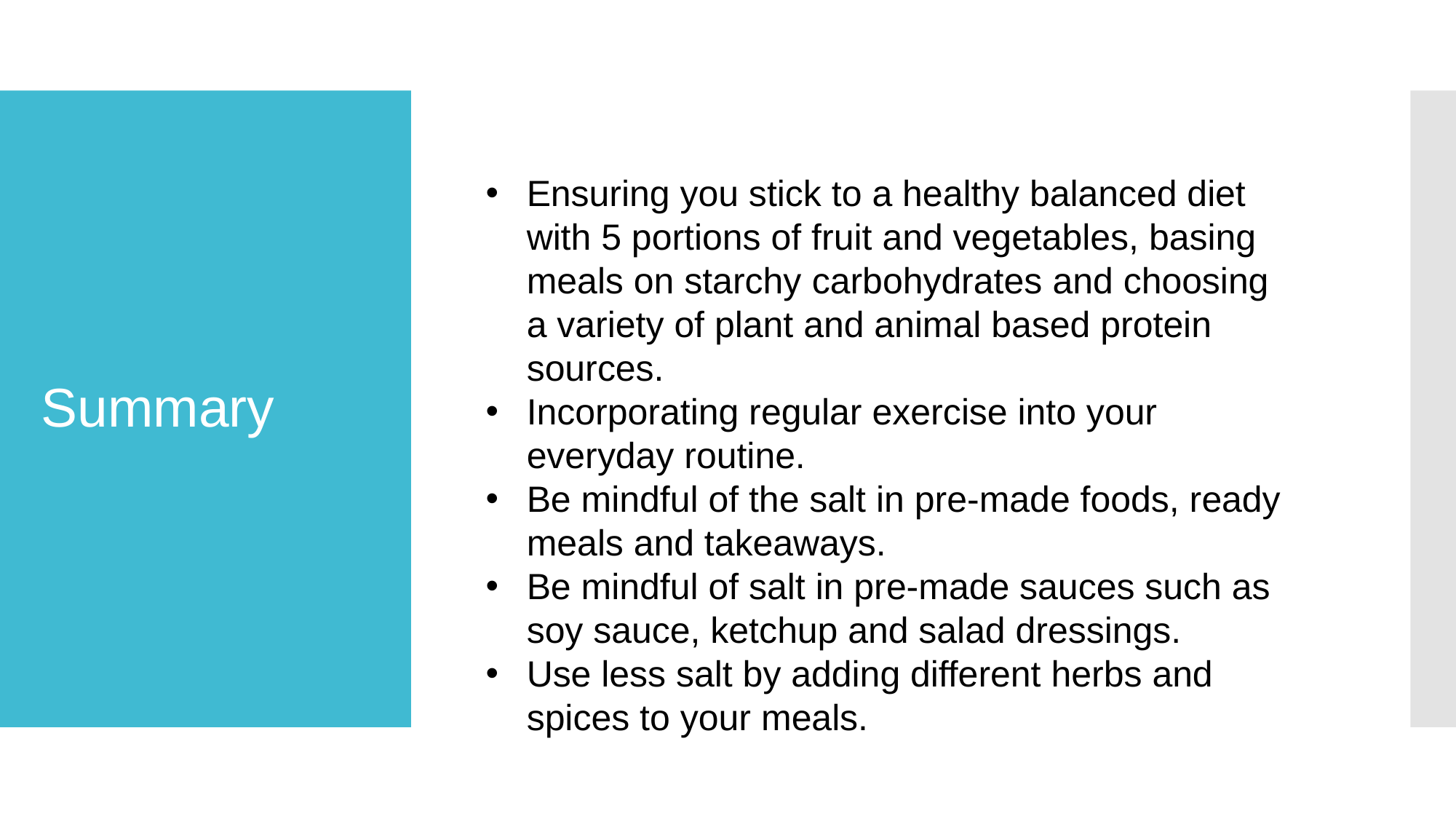

# Summary
Ensuring you stick to a healthy balanced diet with 5 portions of fruit and vegetables, basing meals on starchy carbohydrates and choosing a variety of plant and animal based protein sources.
Incorporating regular exercise into your everyday routine.
Be mindful of the salt in pre-made foods, ready meals and takeaways.
Be mindful of salt in pre-made sauces such as soy sauce, ketchup and salad dressings.
Use less salt by adding different herbs and spices to your meals.